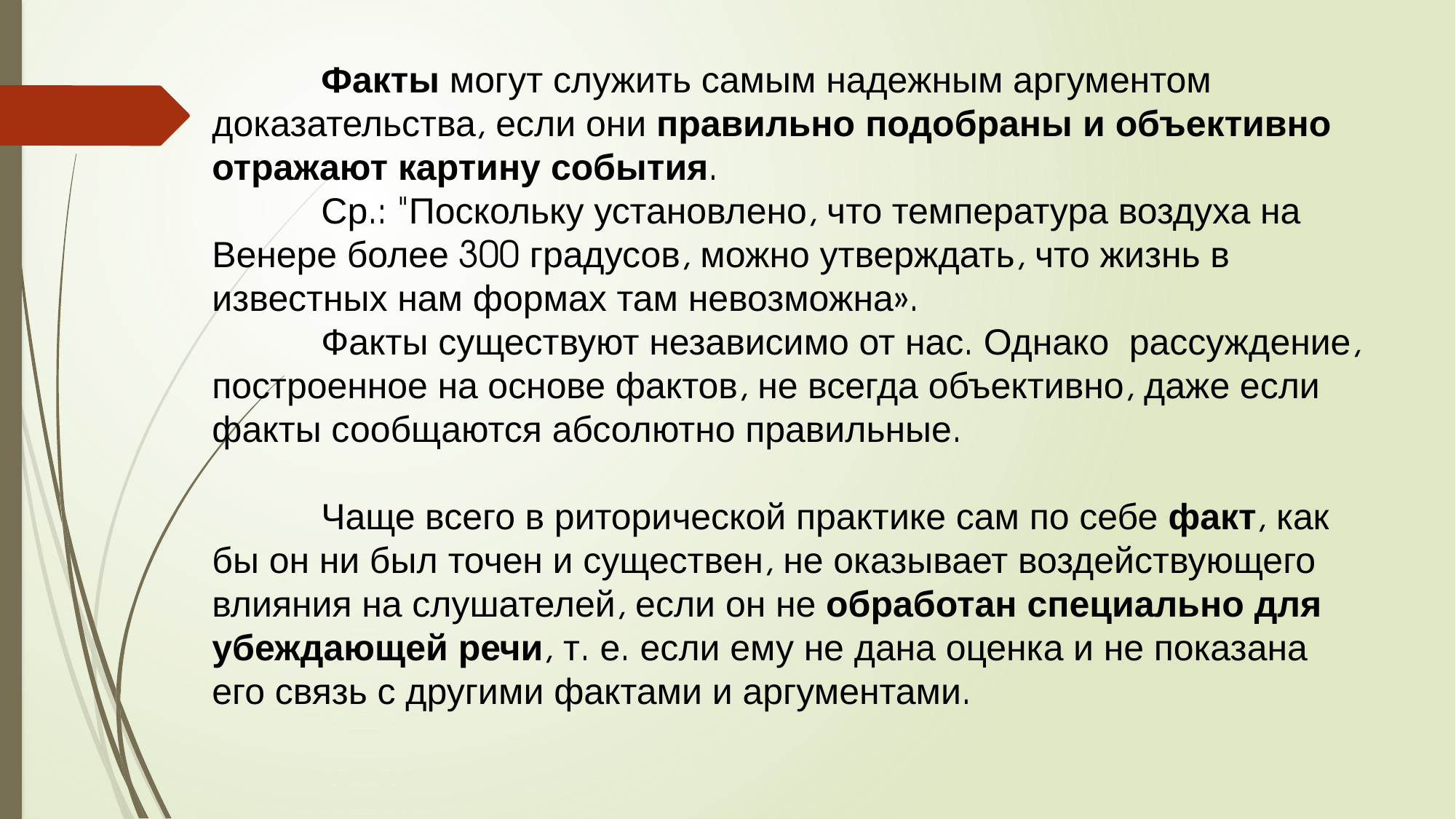

Факты могут служить самым надежным аргументом доказательства, если они правильно подобраны и объективно отражают картину события.
	Ср.: "Поскольку установлено, что температура воздуха на Венере более 300 градусов, можно утверждать, что жизнь в известных нам формах там невозможна».
	Факты существуют независимо от нас. Однако  рассуждение, построенное на основе фактов, не всегда объективно, даже если факты сообщаются абсолютно правильные.

	Чаще всего в риторической практике сам по себе факт, как бы он ни был точен и существен, не оказывает воздействующего влияния на слушателей, если он не обработан специально для убеждающей речи, т. е. если ему не дана оценка и не показана его связь с другими фактами и аргументами.